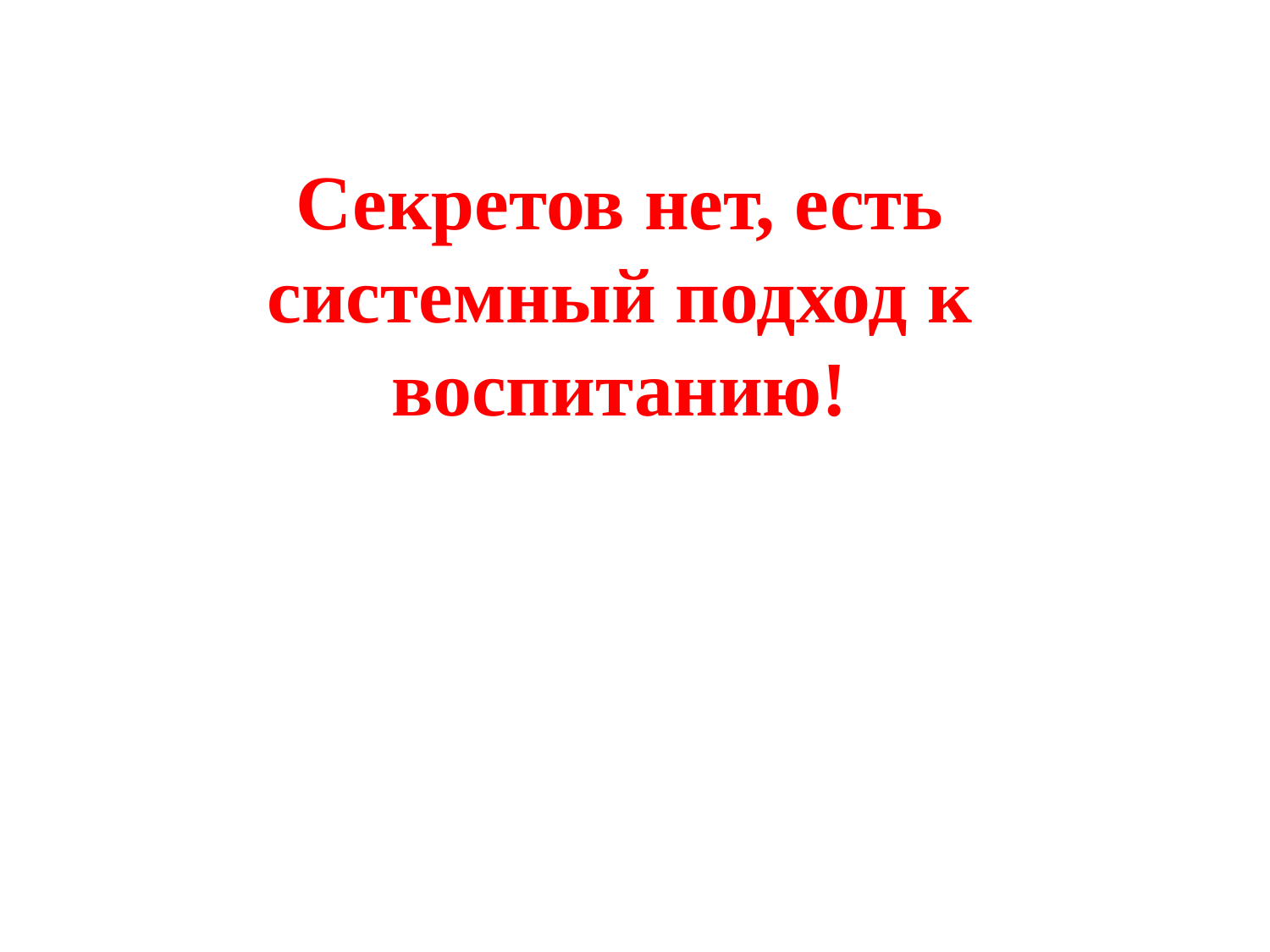

Секретов нет, есть системный подход к воспитанию!